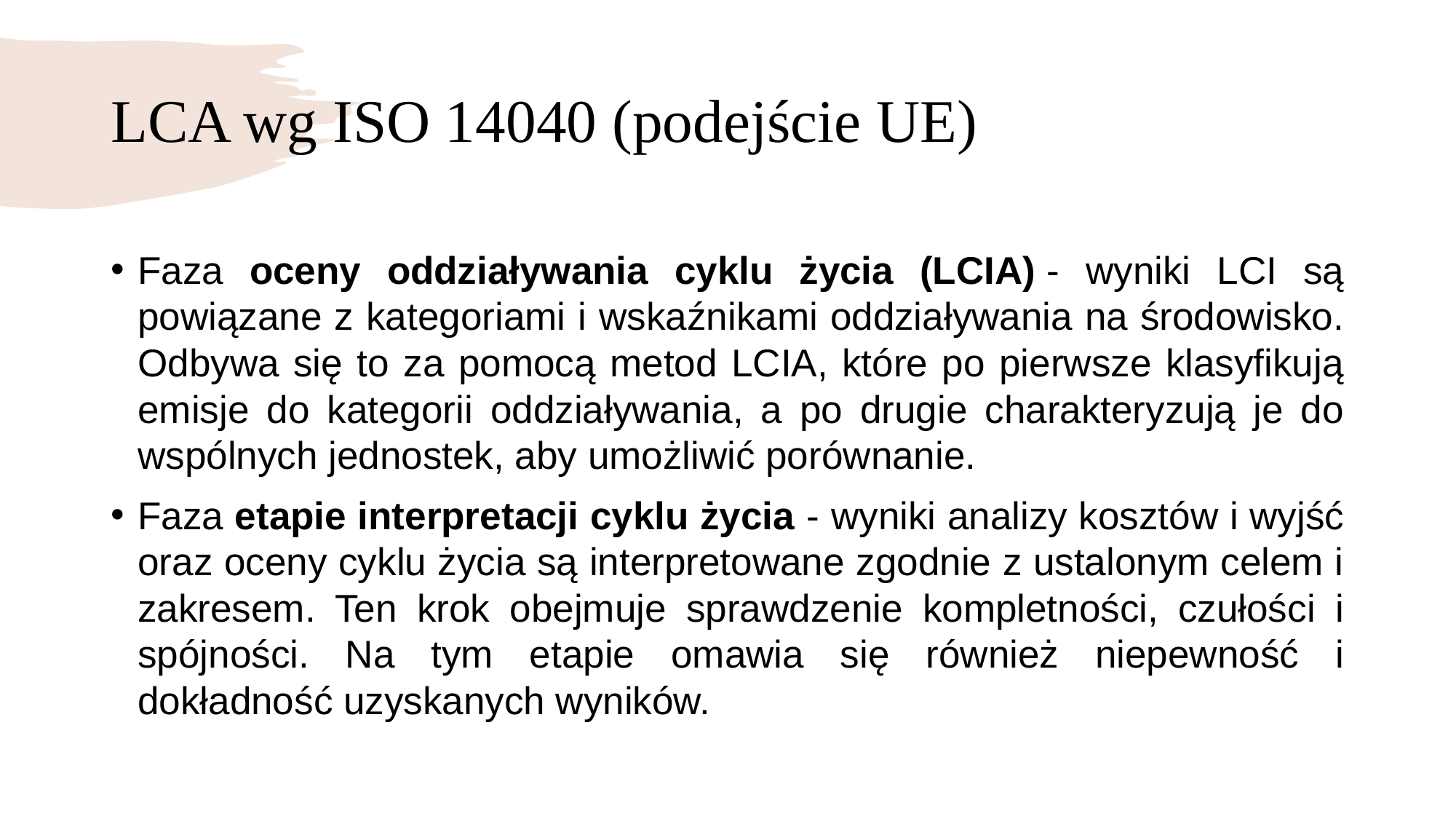

# LCA wg ISO 14040 (podejście UE)
Faza oceny oddziaływania cyklu życia (LCIA) - wyniki LCI są powiązane z kategoriami i wskaźnikami oddziaływania na środowisko. Odbywa się to za pomocą metod LCIA, które po pierwsze klasyfikują emisje do kategorii oddziaływania, a po drugie charakteryzują je do wspólnych jednostek, aby umożliwić porównanie.
Faza etapie interpretacji cyklu życia - wyniki analizy kosztów i wyjść oraz oceny cyklu życia są interpretowane zgodnie z ustalonym celem i zakresem. Ten krok obejmuje sprawdzenie kompletności, czułości i spójności. Na tym etapie omawia się również niepewność i dokładność uzyskanych wyników.